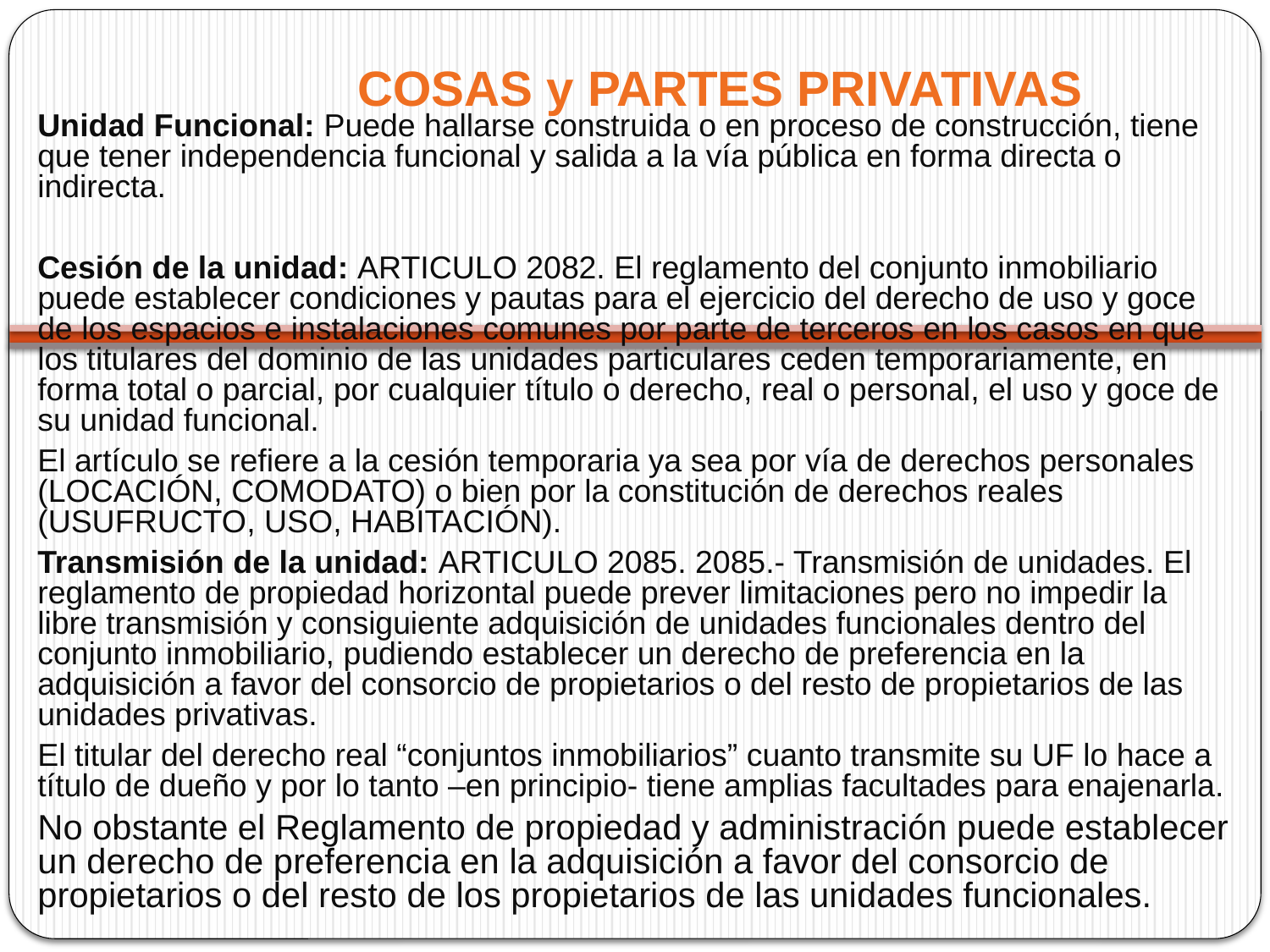

# COSAS y PARTES PRIVATIVAS
Unidad Funcional: Puede hallarse construida o en proceso de construcción, tiene que tener independencia funcional y salida a la vía pública en forma directa o indirecta.

Cesión de la unidad: ARTICULO 2082. El reglamento del conjunto inmobiliario puede establecer condiciones y pautas para el ejercicio del derecho de uso y goce de los espacios e instalaciones comunes por parte de terceros en los casos en que los titulares del dominio de las unidades particulares ceden temporariamente, en forma total o parcial, por cualquier título o derecho, real o personal, el uso y goce de su unidad funcional.
El artículo se refiere a la cesión temporaria ya sea por vía de derechos personales (LOCACIÓN, COMODATO) o bien por la constitución de derechos reales (USUFRUCTO, USO, HABITACIÓN).
Transmisión de la unidad: ARTICULO 2085. 2085.- Transmisión de unidades. El reglamento de propiedad horizontal puede prever limitaciones pero no impedir la libre transmisión y consiguiente adquisición de unidades funcionales dentro del conjunto inmobiliario, pudiendo establecer un derecho de preferencia en la adquisición a favor del consorcio de propietarios o del resto de propietarios de las unidades privativas.
El titular del derecho real “conjuntos inmobiliarios” cuanto transmite su UF lo hace a título de dueño y por lo tanto –en principio- tiene amplias facultades para enajenarla.
No obstante el Reglamento de propiedad y administración puede establecer un derecho de preferencia en la adquisición a favor del consorcio de propietarios o del resto de los propietarios de las unidades funcionales.